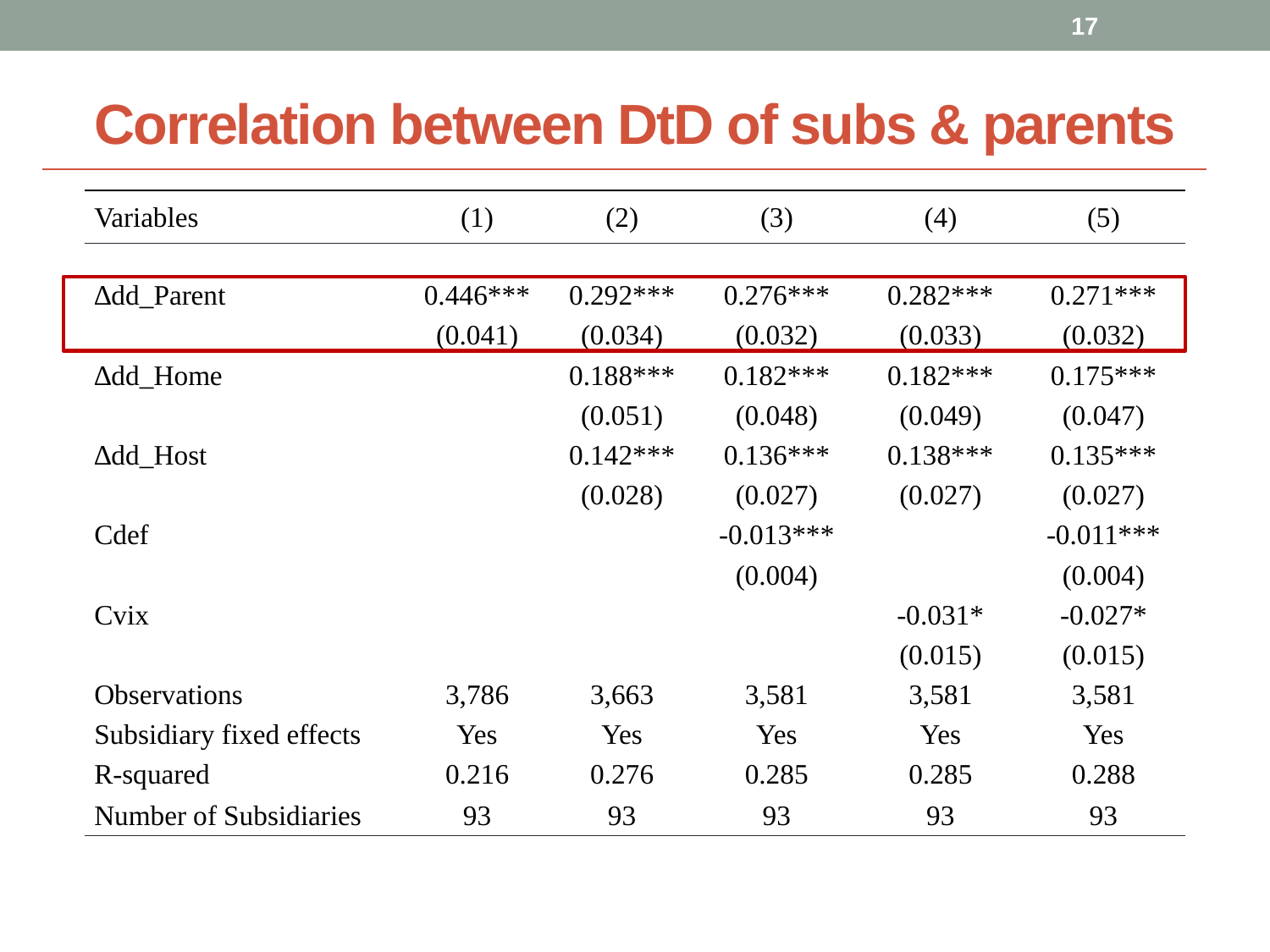

17
# Correlation between DtD of subs & parents
| Variables | (1) | (2) | (3) | (4) | (5) |
| --- | --- | --- | --- | --- | --- |
|  |  |  |  |  |  |
| ∆dd\_Parent | 0.446\*\*\* | 0.292\*\*\* | 0.276\*\*\* | 0.282\*\*\* | 0.271\*\*\* |
|  | (0.041) | (0.034) | (0.032) | (0.033) | (0.032) |
| ∆dd\_Home |  | 0.188\*\*\* | 0.182\*\*\* | 0.182\*\*\* | 0.175\*\*\* |
|  |  | (0.051) | (0.048) | (0.049) | (0.047) |
| ∆dd\_Host |  | 0.142\*\*\* | 0.136\*\*\* | 0.138\*\*\* | 0.135\*\*\* |
|  |  | (0.028) | (0.027) | (0.027) | (0.027) |
| Cdef |  |  | -0.013\*\*\* |  | -0.011\*\*\* |
|  |  |  | (0.004) |  | (0.004) |
| Cvix |  |  |  | -0.031\* | -0.027\* |
|  |  |  |  | (0.015) | (0.015) |
| Observations | 3,786 | 3,663 | 3,581 | 3,581 | 3,581 |
| Subsidiary fixed effects | Yes | Yes | Yes | Yes | Yes |
| R-squared | 0.216 | 0.276 | 0.285 | 0.285 | 0.288 |
| Number of Subsidiaries | 93 | 93 | 93 | 93 | 93 |